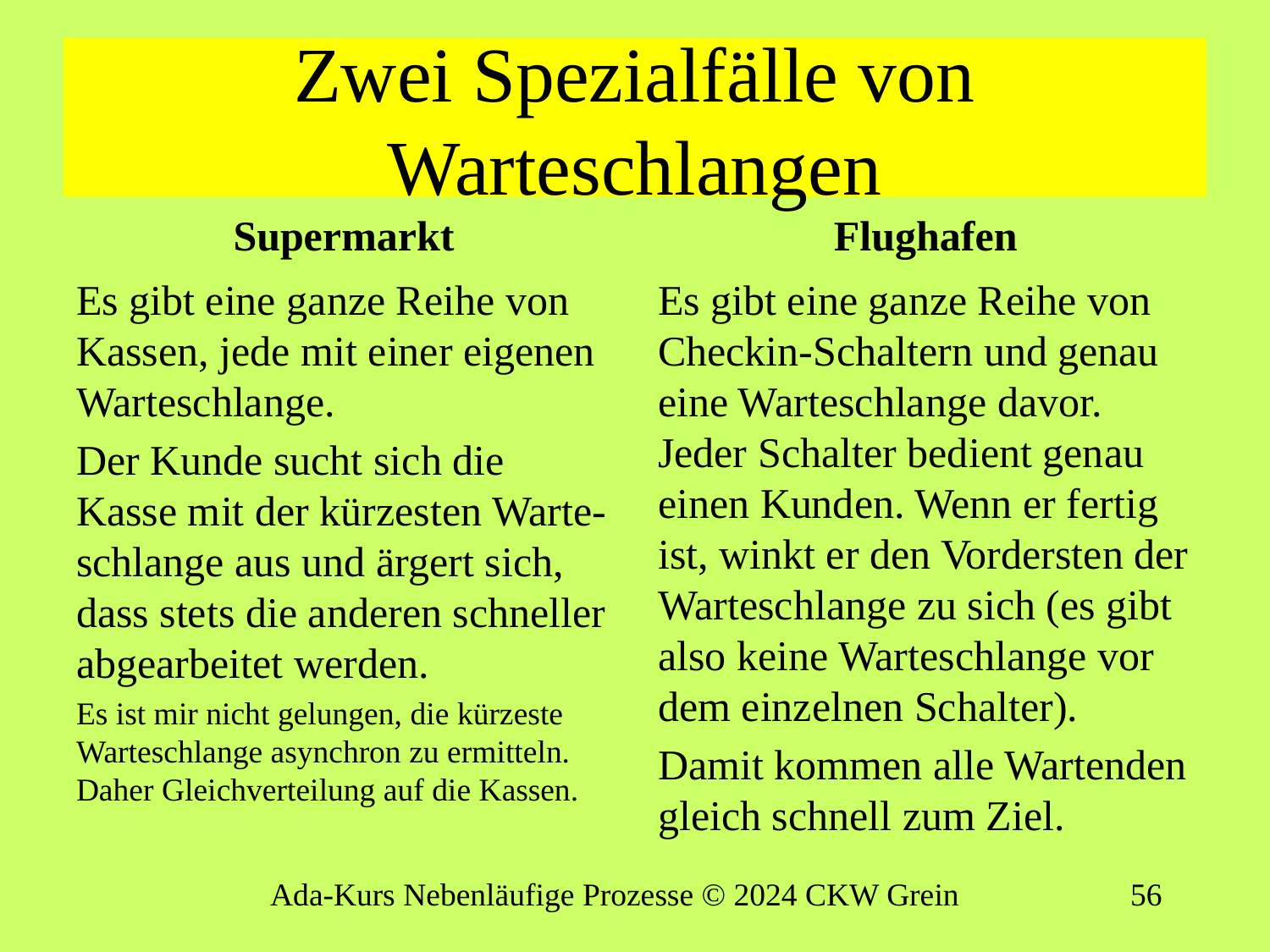

# Zwei Spezialfälle von Warteschlangen
Supermarkt
Flughafen
Es gibt eine ganze Reihe von Kassen, jede mit einer eigenen Warteschlange.
Der Kunde sucht sich die Kasse mit der kürzesten Warte-schlange aus und ärgert sich, dass stets die anderen schneller abgearbeitet werden.
Es ist mir nicht gelungen, die kürzeste Warteschlange asynchron zu ermitteln. Daher Gleichverteilung auf die Kassen.
Es gibt eine ganze Reihe von Checkin-Schaltern und genau eine Warteschlange davor. Jeder Schalter bedient genau einen Kunden. Wenn er fertig ist, winkt er den Vordersten der Warteschlange zu sich (es gibt also keine Warteschlange vor dem einzelnen Schalter).
Damit kommen alle Wartenden gleich schnell zum Ziel.
Ada-Kurs Nebenläufige Prozesse © 2024 CKW Grein
56